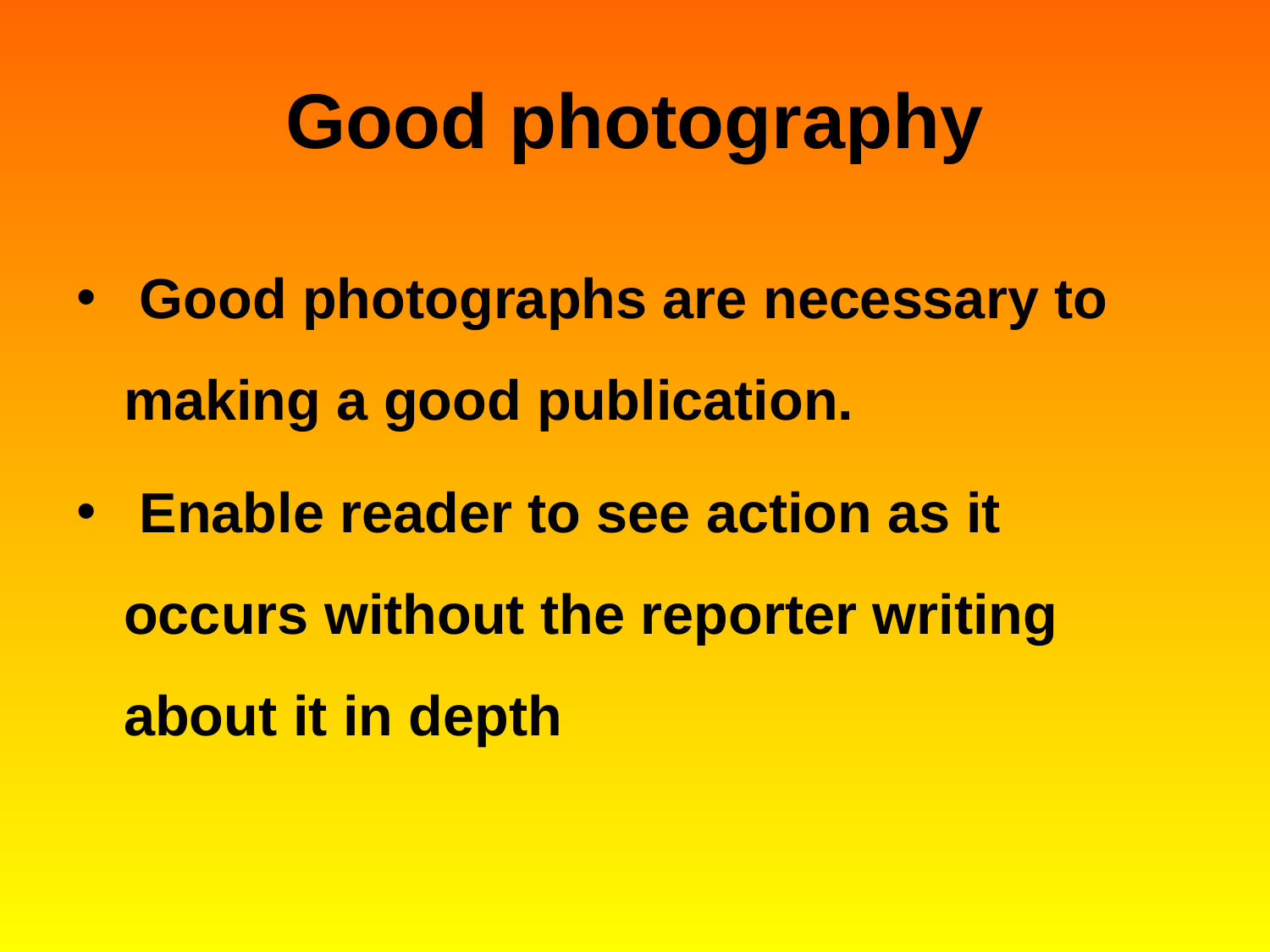

# Good photography
 Good photographs are necessary to making a good publication.
 Enable reader to see action as it occurs without the reporter writing about it in depth